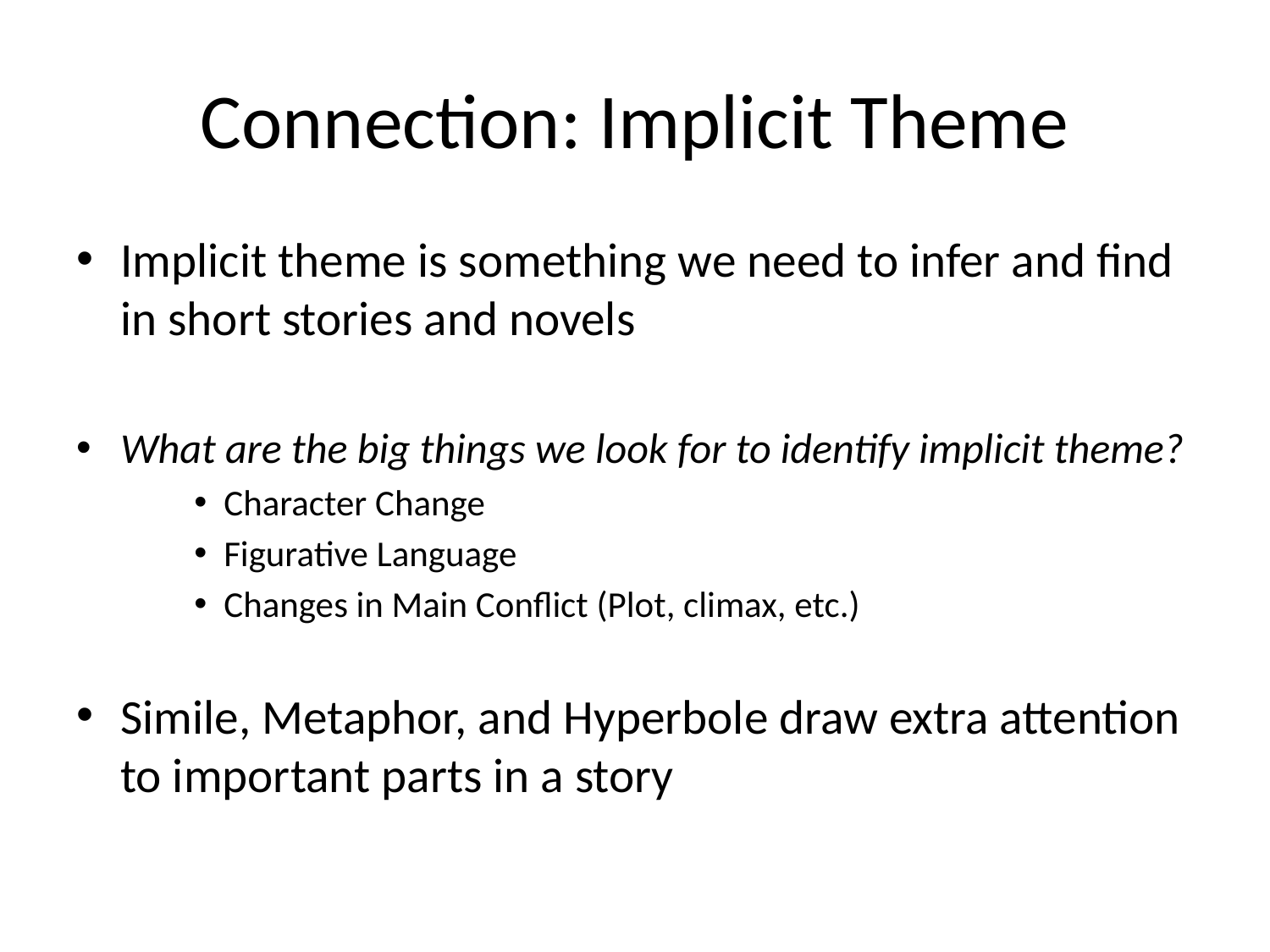

# Connection: Implicit Theme
Implicit theme is something we need to infer and find in short stories and novels

What are the big things we look for to identify implicit theme?
Character Change
Figurative Language
Changes in Main Conflict (Plot, climax, etc.)

Simile, Metaphor, and Hyperbole draw extra attention to important parts in a story